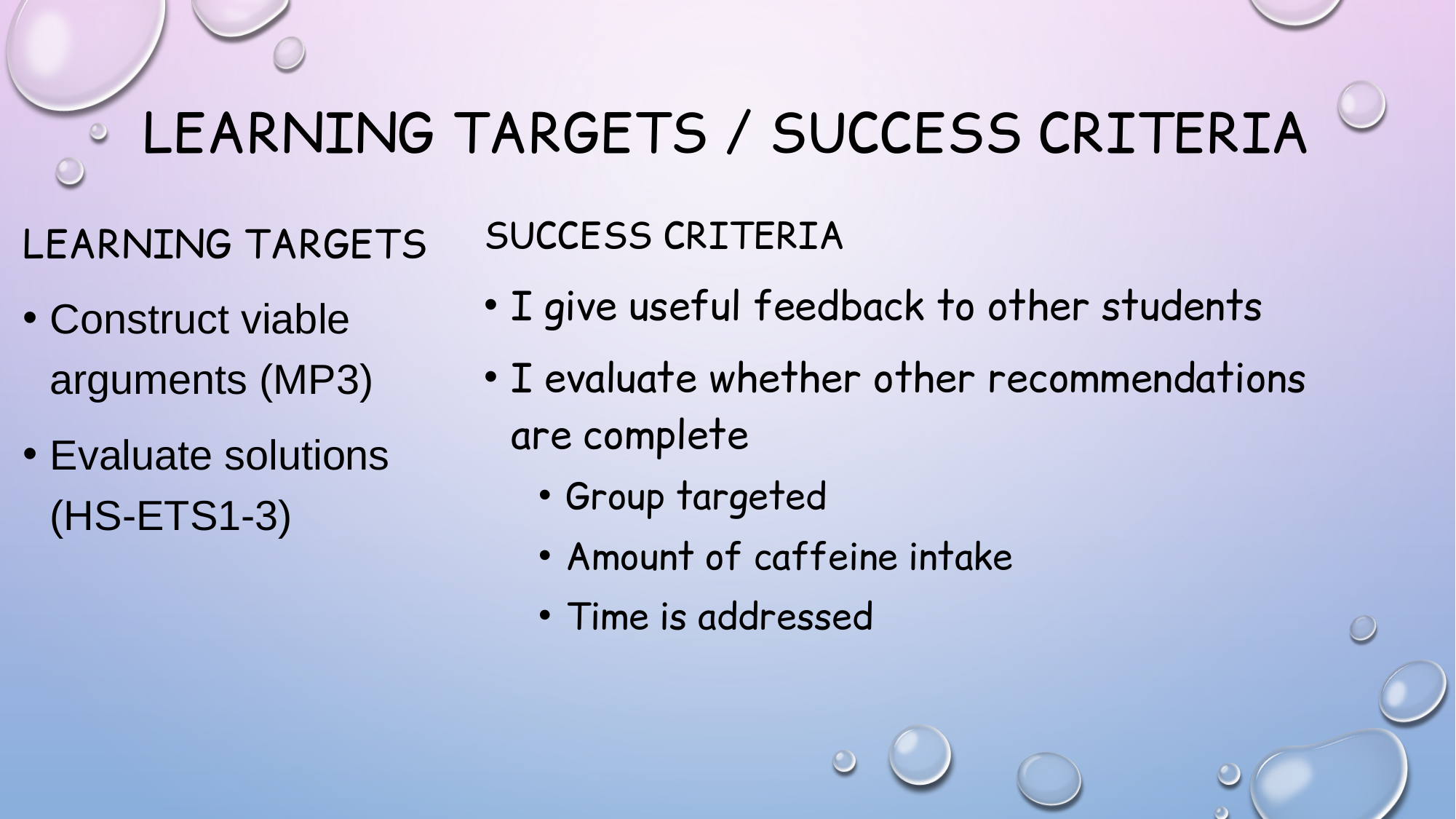

# Learning Targets / Success criteria
SUCCESS CRITERIA
I give useful feedback to other students
I evaluate whether other recommendations are complete
Group targeted
Amount of caffeine intake
Time is addressed

LEARNING TARGETS
Construct viable arguments (MP3)
Evaluate solutions (HS-ETS1-3)